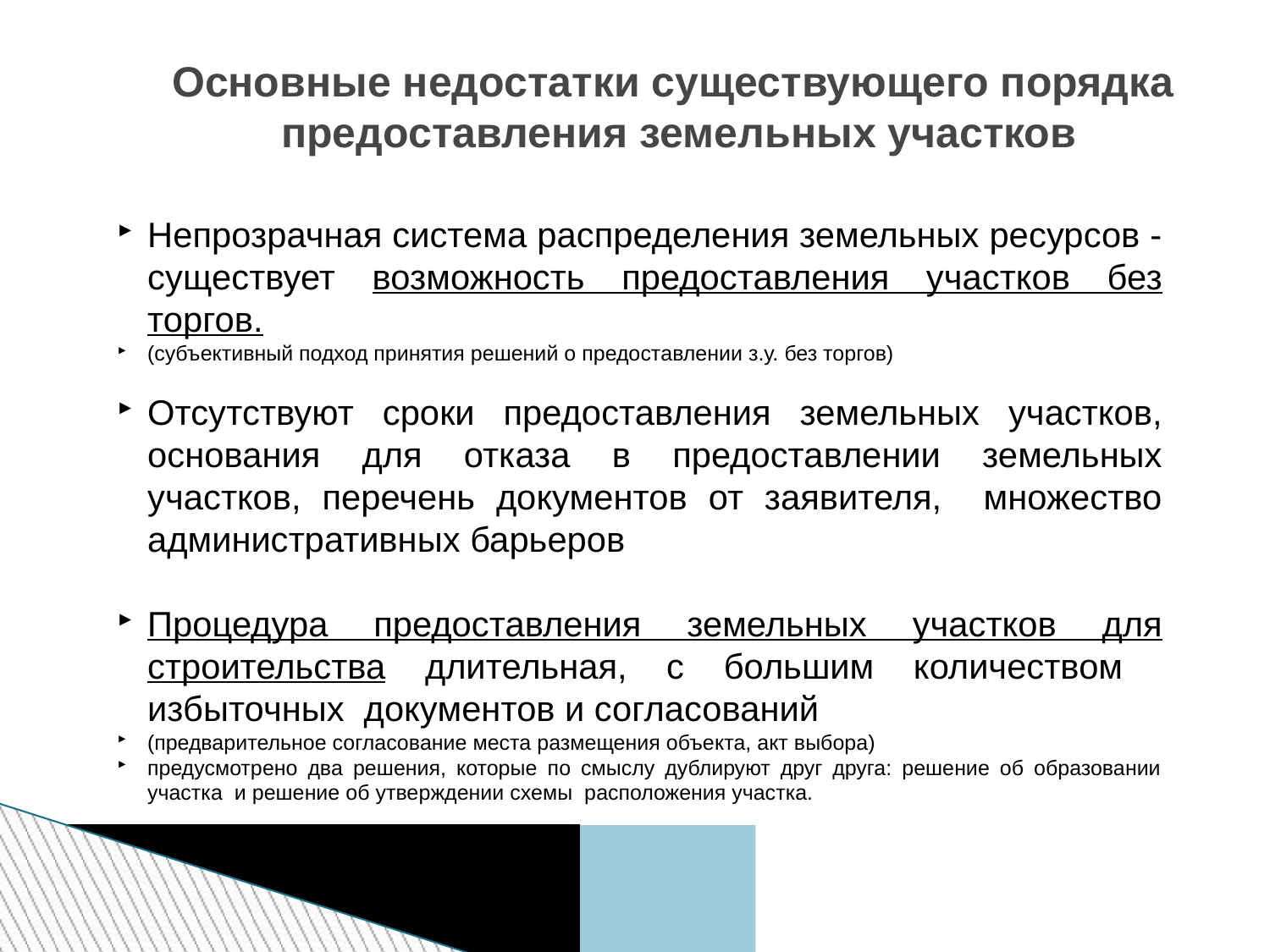

Основные недостатки существующего порядка  предоставления земельных участков
Непрозрачная система распределения земельных ресурсов - существует возможность предоставления участков без торгов.
(субъективный подход принятия решений о предоставлении з.у. без торгов)

Отсутствуют сроки предоставления земельных участков, основания для отказа в предоставлении земельных участков, перечень документов от заявителя,  множество административных барьеров

Процедура предоставления земельных участков для строительства длительная, с большим количеством  избыточных  документов и согласований
(предварительное согласование места размещения объекта, акт выбора)
предусмотрено два решения, которые по смыслу дублируют друг друга: решение об образовании участка  и решение об утверждении схемы  расположения участка.